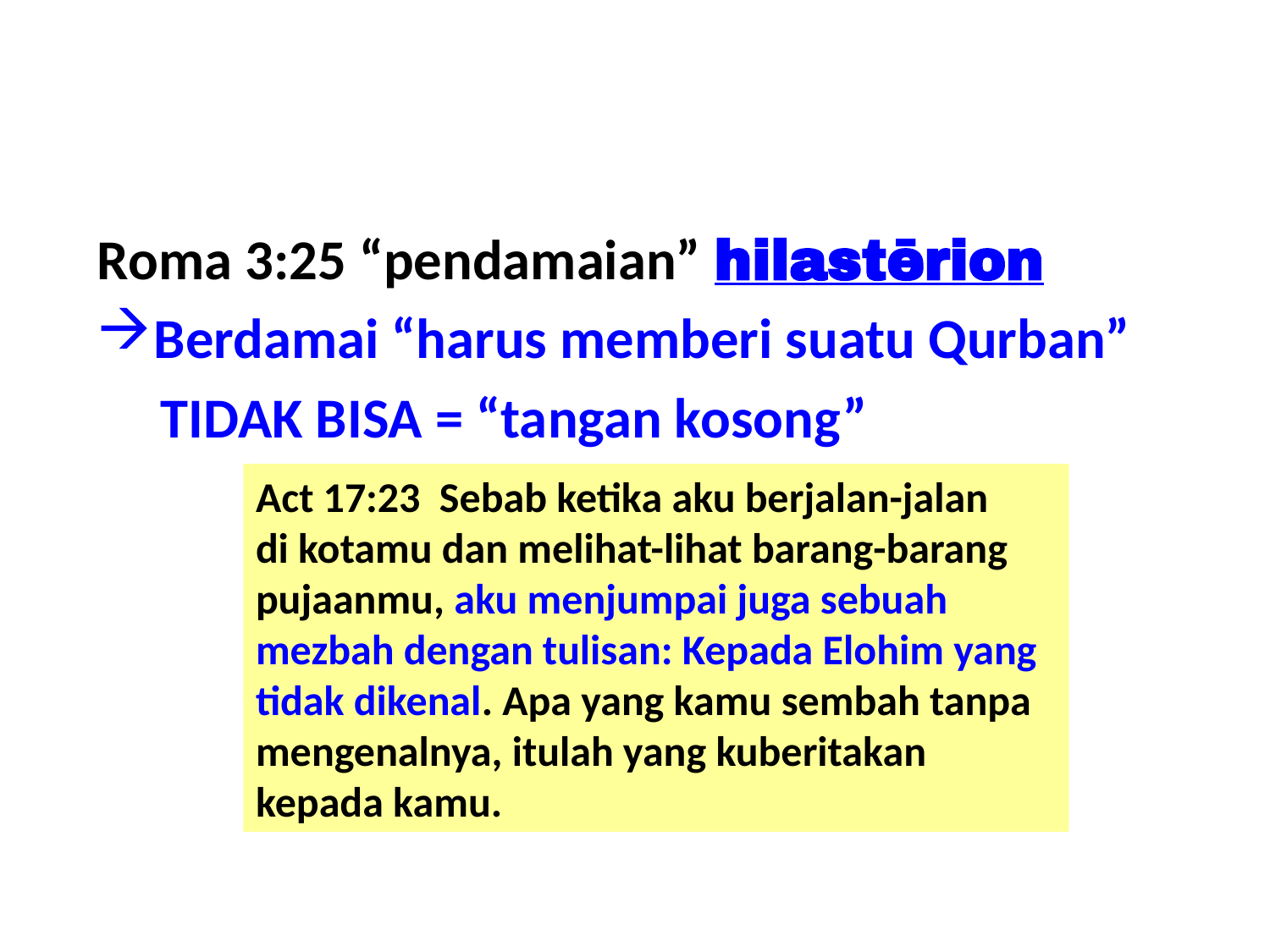

Roma 3:25 “pendamaian” hilastērion
Berdamai “harus memberi suatu Qurban”
     TIDAK BISA = “tangan kosong”

Act 17:23  Sebab ketika aku berjalan-jalan
di kotamu dan melihat-lihat barang-barang pujaanmu, aku menjumpai juga sebuah mezbah dengan tulisan: Kepada Elohim yang tidak dikenal. Apa yang kamu sembah tanpa mengenalnya, itulah yang kuberitakan kepada kamu.